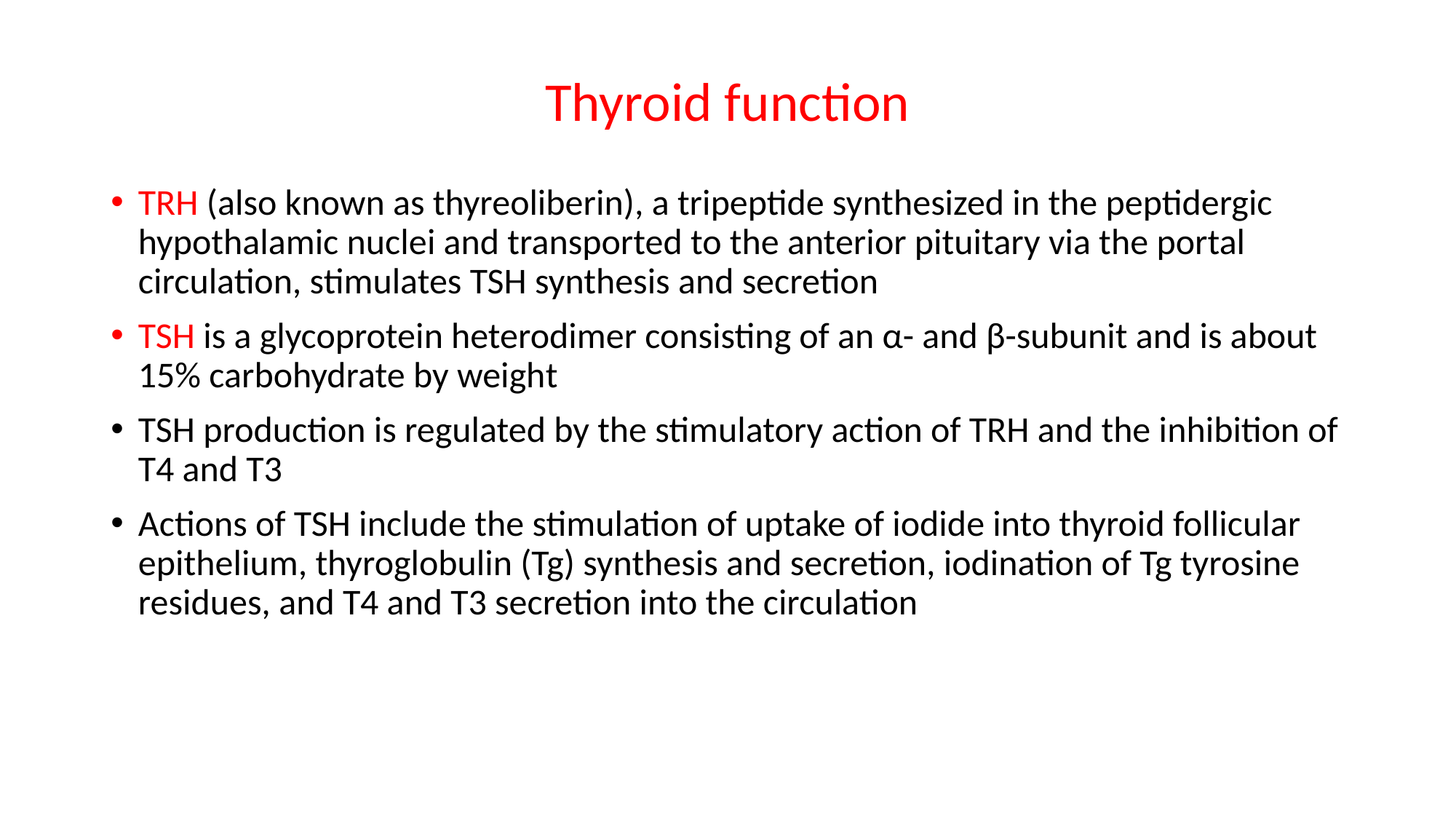

# Thyroid function
TRH (also known as thyreoliberin), a tripeptide synthesized in the peptidergic hypothalamic nuclei and transported to the anterior pituitary via the portal circulation, stimulates TSH synthesis and secretion
TSH is a glycoprotein heterodimer consisting of an α- and β-subunit and is about 15% carbohydrate by weight
TSH production is regulated by the stimulatory action of TRH and the inhibition of T4 and T3
Actions of TSH include the stimulation of uptake of iodide into thyroid follicular epithelium, thyroglobulin (Tg) synthesis and secretion, iodination of Tg tyrosine residues, and T4 and T3 secretion into the circulation